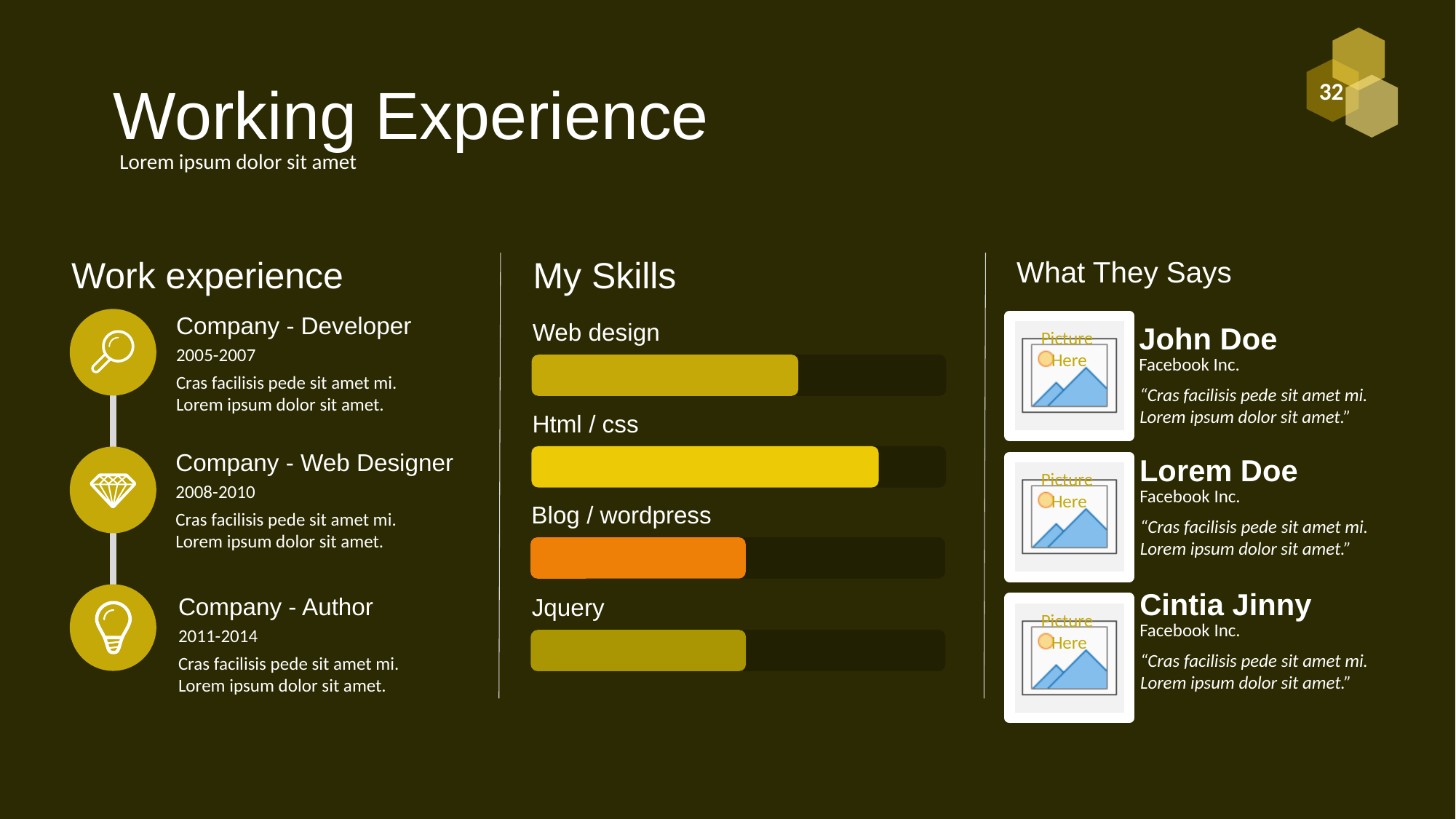

# Working Experience
Lorem ipsum dolor sit amet
My Skills
What They Says
Work experience
Company - Developer

Web design
John Doe

2005-2007
Facebook Inc.

Cras facilisis pede sit amet mi. Lorem ipsum dolor sit amet.
“Cras facilisis pede sit amet mi. Lorem ipsum dolor sit amet.”
Html / css
Company - Web Designer

Lorem Doe

2008-2010
Facebook Inc.
Blog / wordpress
Cras facilisis pede sit amet mi. Lorem ipsum dolor sit amet.
“Cras facilisis pede sit amet mi. Lorem ipsum dolor sit amet.”

Cintia Jinny

Company - Author
Jquery

Facebook Inc.
2011-2014

“Cras facilisis pede sit amet mi. Lorem ipsum dolor sit amet.”
Cras facilisis pede sit amet mi. Lorem ipsum dolor sit amet.